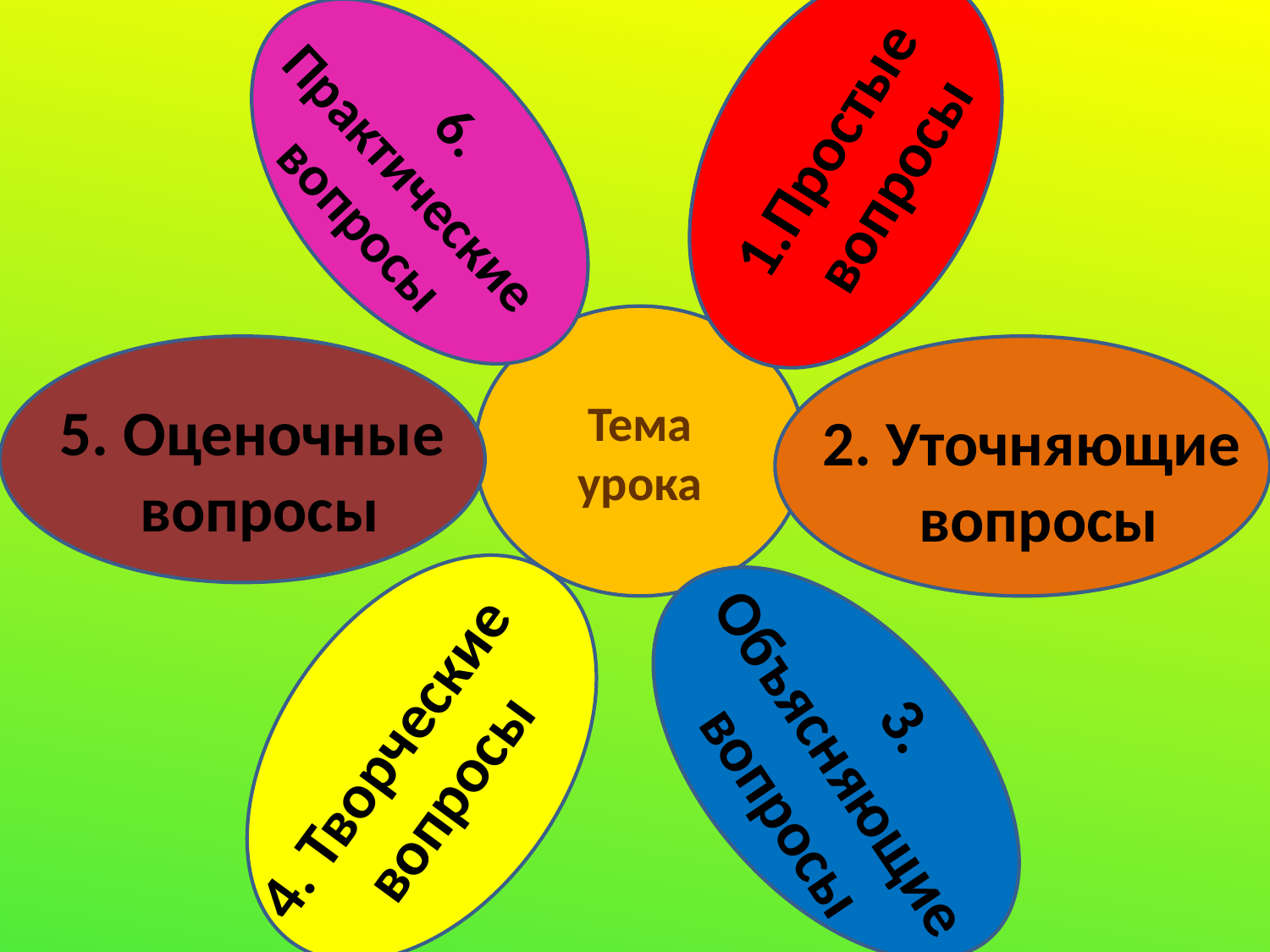

1.Простые
вопросы

6. Практические
вопросы
Тема урока

5. Оценочные
 вопросы

2. Уточняющие
вопросы

3. Объясняющие
вопросы

4. Творческие
вопросы